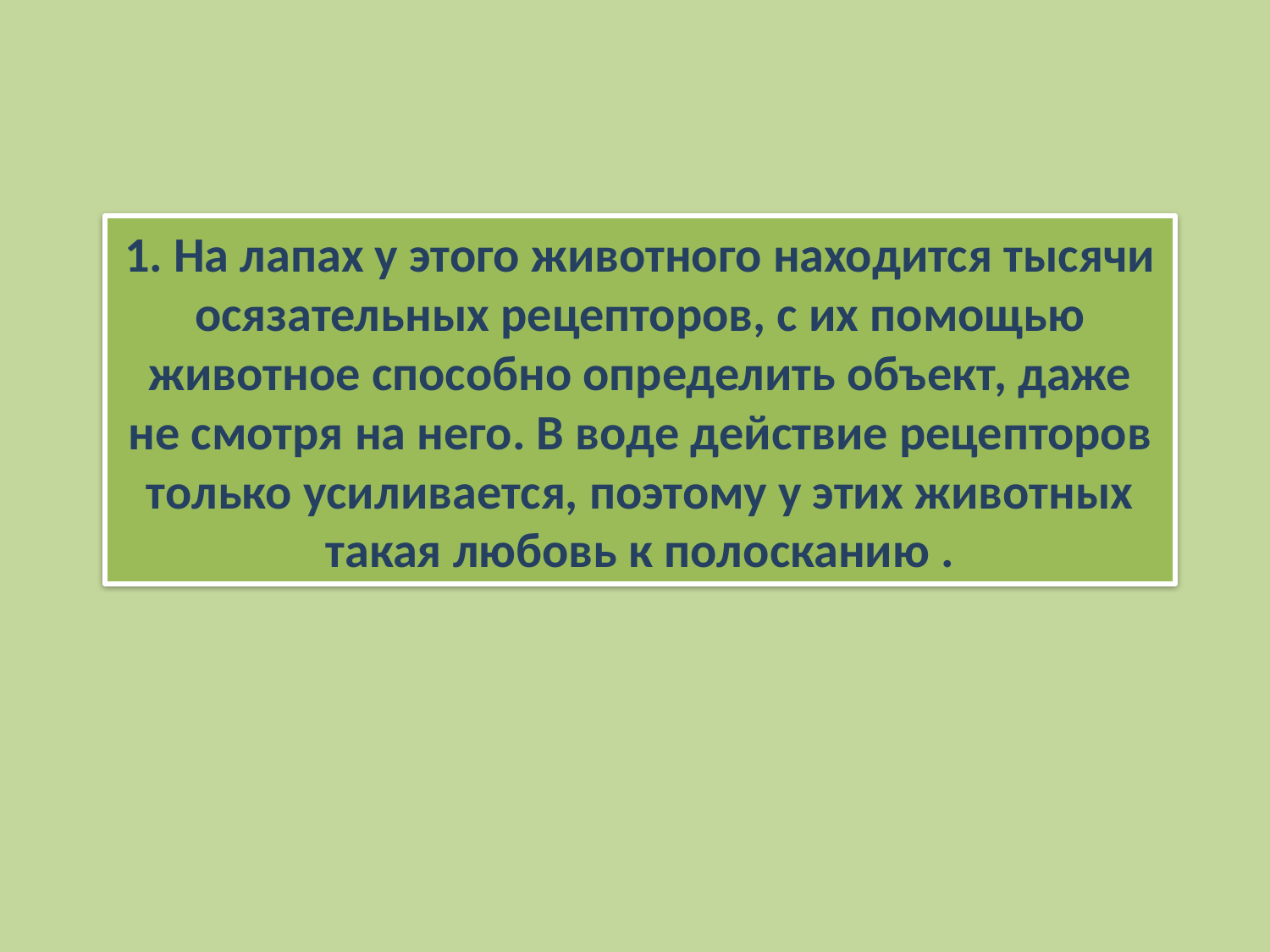

1. На лапах у этого животного находится тысячи осязательных рецепторов, с их помощью животное способно определить объект, даже не смотря на него. В воде действие рецепторов только усиливается, поэтому у этих животных такая любовь к полосканию .